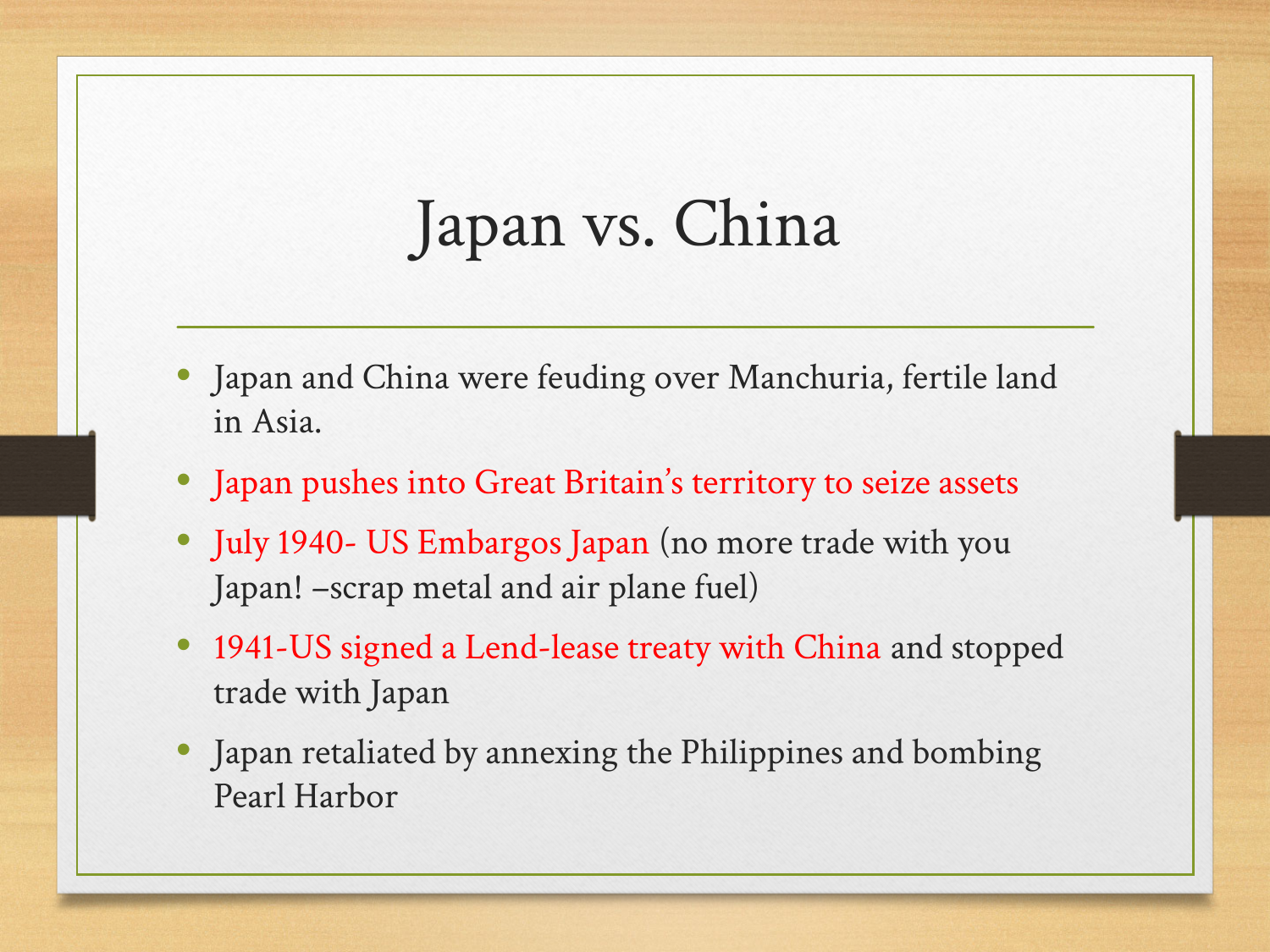

# Japan vs. China
Japan and China were feuding over Manchuria, fertile land in Asia.
Japan pushes into Great Britain’s territory to seize assets
July 1940- US Embargos Japan (no more trade with you Japan! –scrap metal and air plane fuel)
1941-US signed a Lend-lease treaty with China and stopped trade with Japan
Japan retaliated by annexing the Philippines and bombing Pearl Harbor